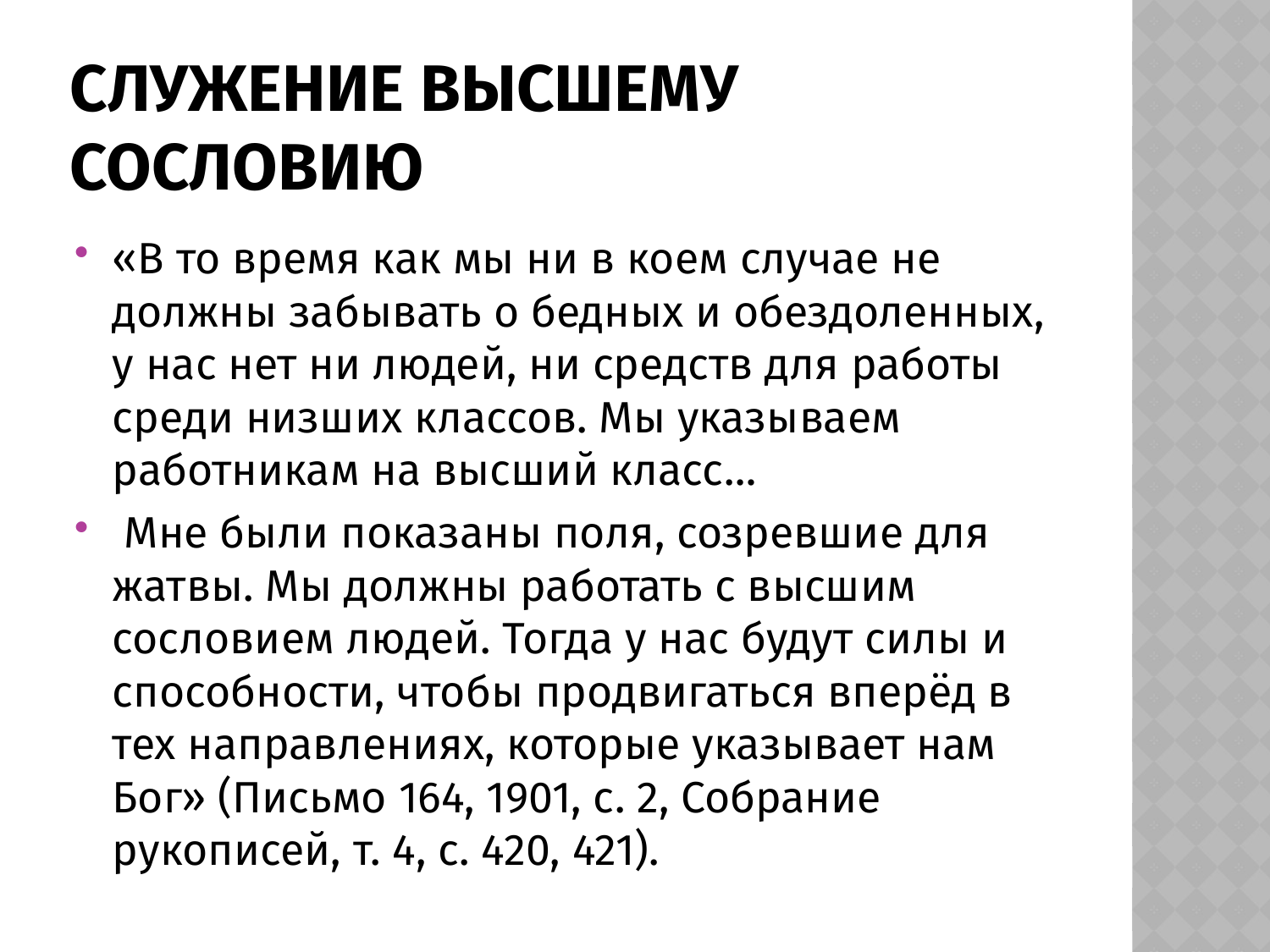

# Служение высшему сословию
«В то время как мы ни в коем случае не должны забывать о бедных и обездоленных, у нас нет ни людей, ни средств для работы среди низших классов. Мы указываем работникам на высший класс…
 Мне были показаны поля, созревшие для жатвы. Мы должны работать с высшим сословием людей. Тогда у нас будут силы и способности, чтобы продвигаться вперёд в тех направлениях, которые указывает нам Бог» (Письмо 164, 1901, с. 2, Собрание рукописей, т. 4, с. 420, 421).